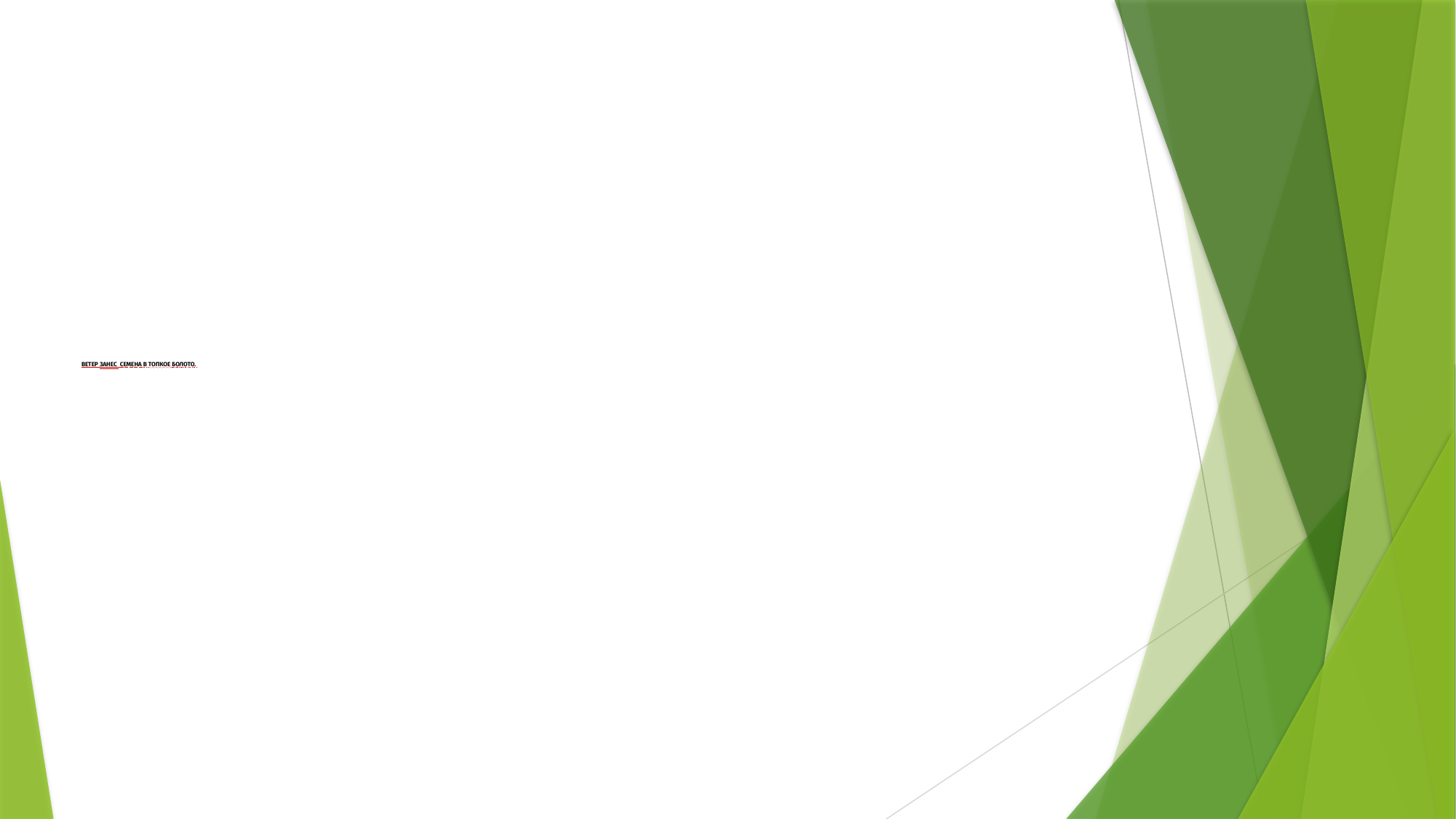

# ветер занес  семена в топкое болото.